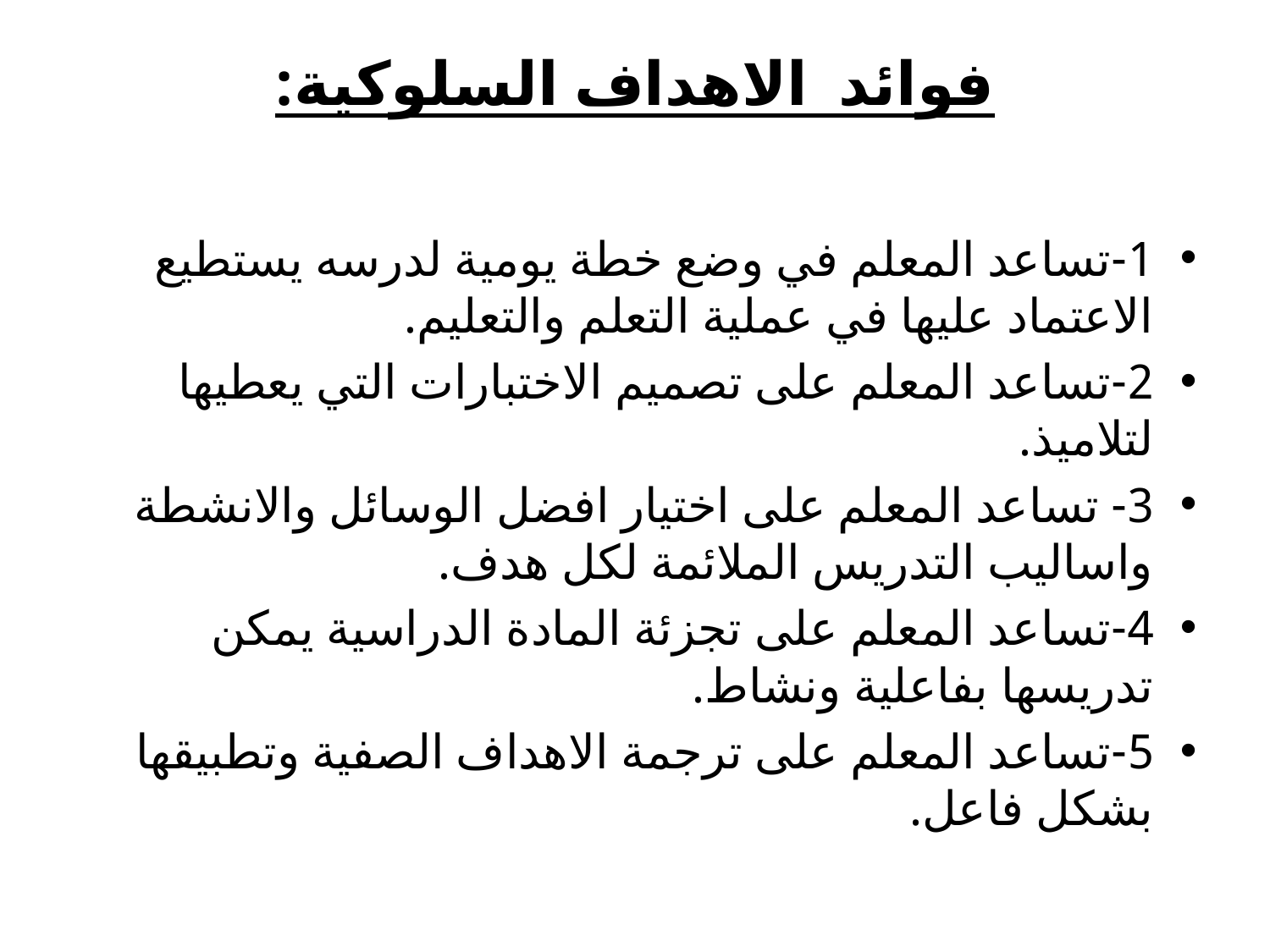

# فوائد  الاهداف السلوكية:
1-تساعد المعلم في وضع خطة يومية لدرسه يستطيع الاعتماد عليها في عملية التعلم والتعليم.
2-تساعد المعلم على تصميم الاختبارات التي يعطيها لتلاميذ.
3- تساعد المعلم على اختيار افضل الوسائل والانشطة واساليب التدريس الملائمة لكل هدف.
4-تساعد المعلم على تجزئة المادة الدراسية يمكن تدريسها بفاعلية ونشاط.
5-تساعد المعلم على ترجمة الاهداف الصفية وتطبيقها بشكل فاعل.